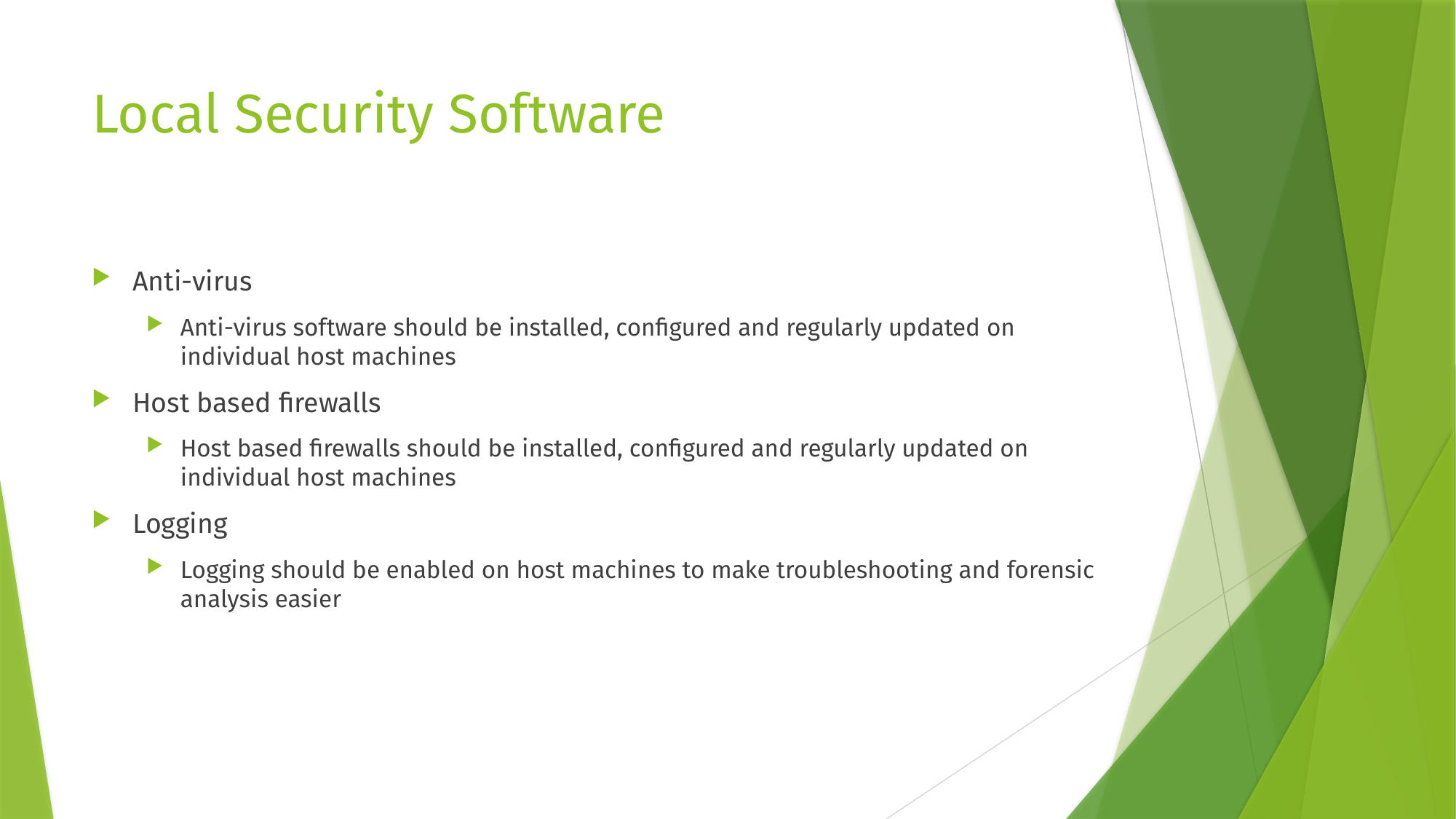

# Local Security Software
Anti-virus
Anti-virus software should be installed, configured and regularly updated on individual host machines
Host based firewalls
Host based firewalls should be installed, configured and regularly updated on individual host machines
Logging
Logging should be enabled on host machines to make troubleshooting and forensic analysis easier